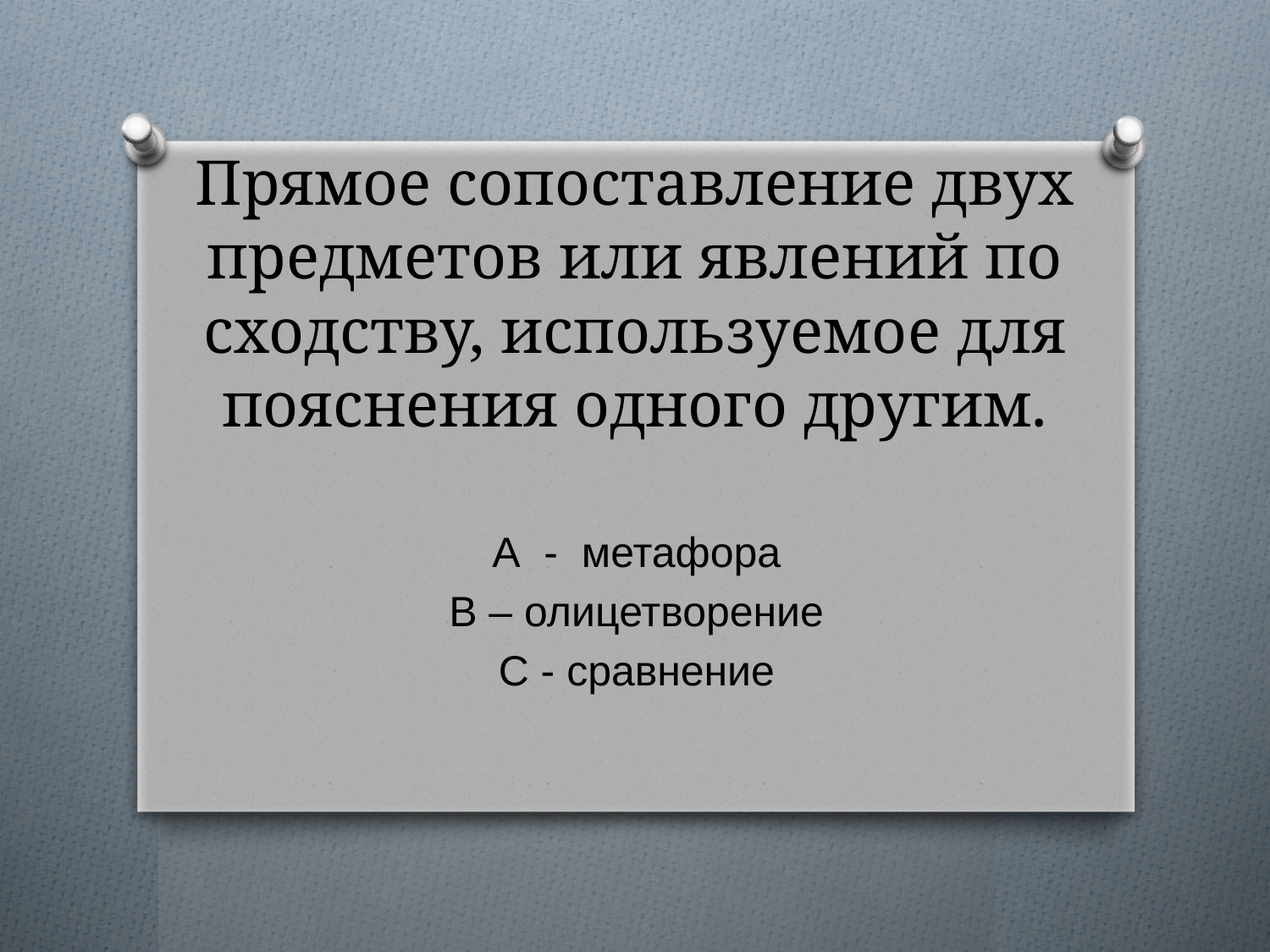

# Прямое сопоставление двух предметов или явлений по сходству, используемое для пояснения одного другим.
А  -  метафора
В – олицетворение
С - сравнение